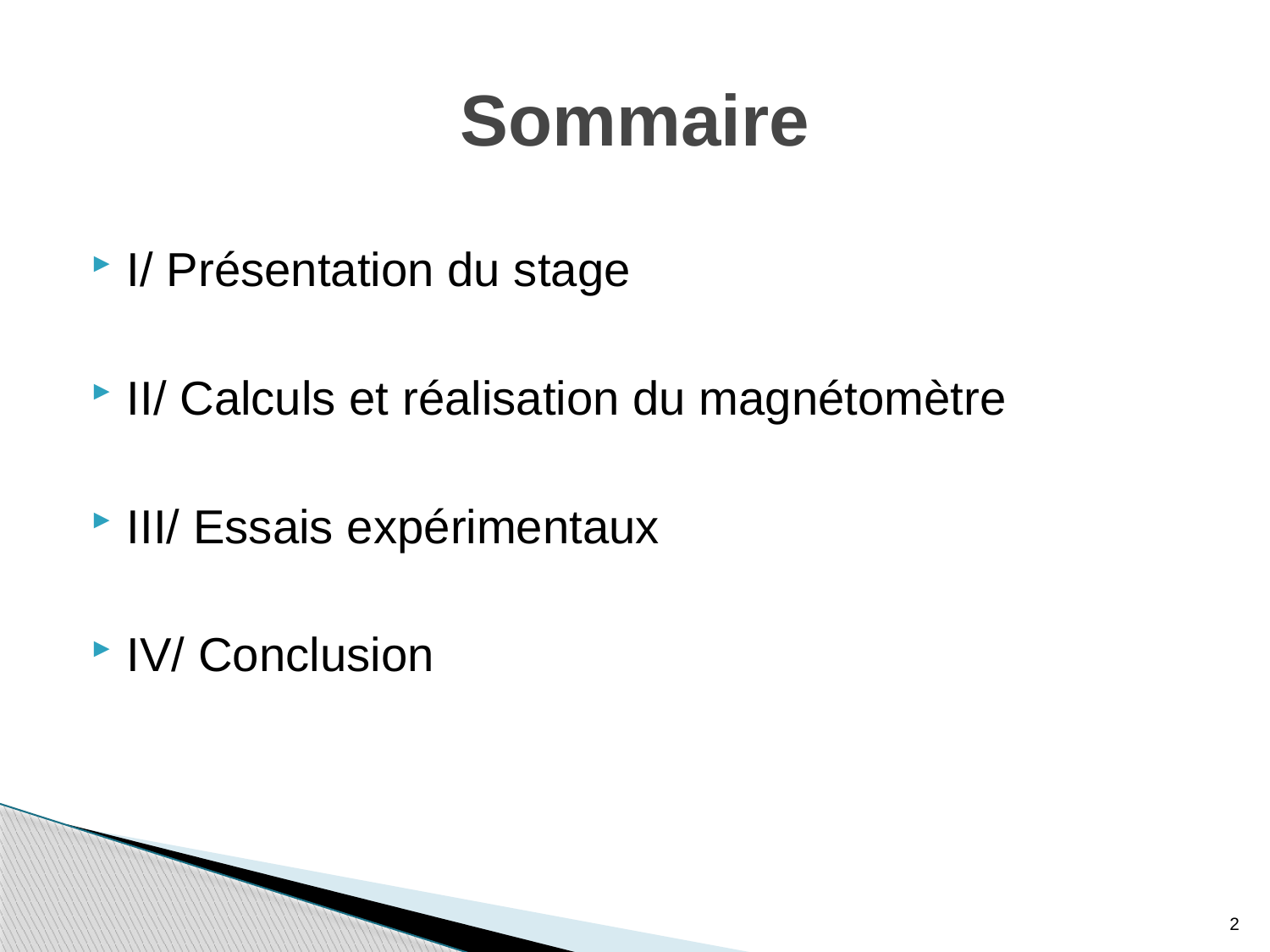

# Sommaire
I/ Présentation du stage

II/ Calculs et réalisation du magnétomètre

III/ Essais expérimentaux

IV/ Conclusion
2